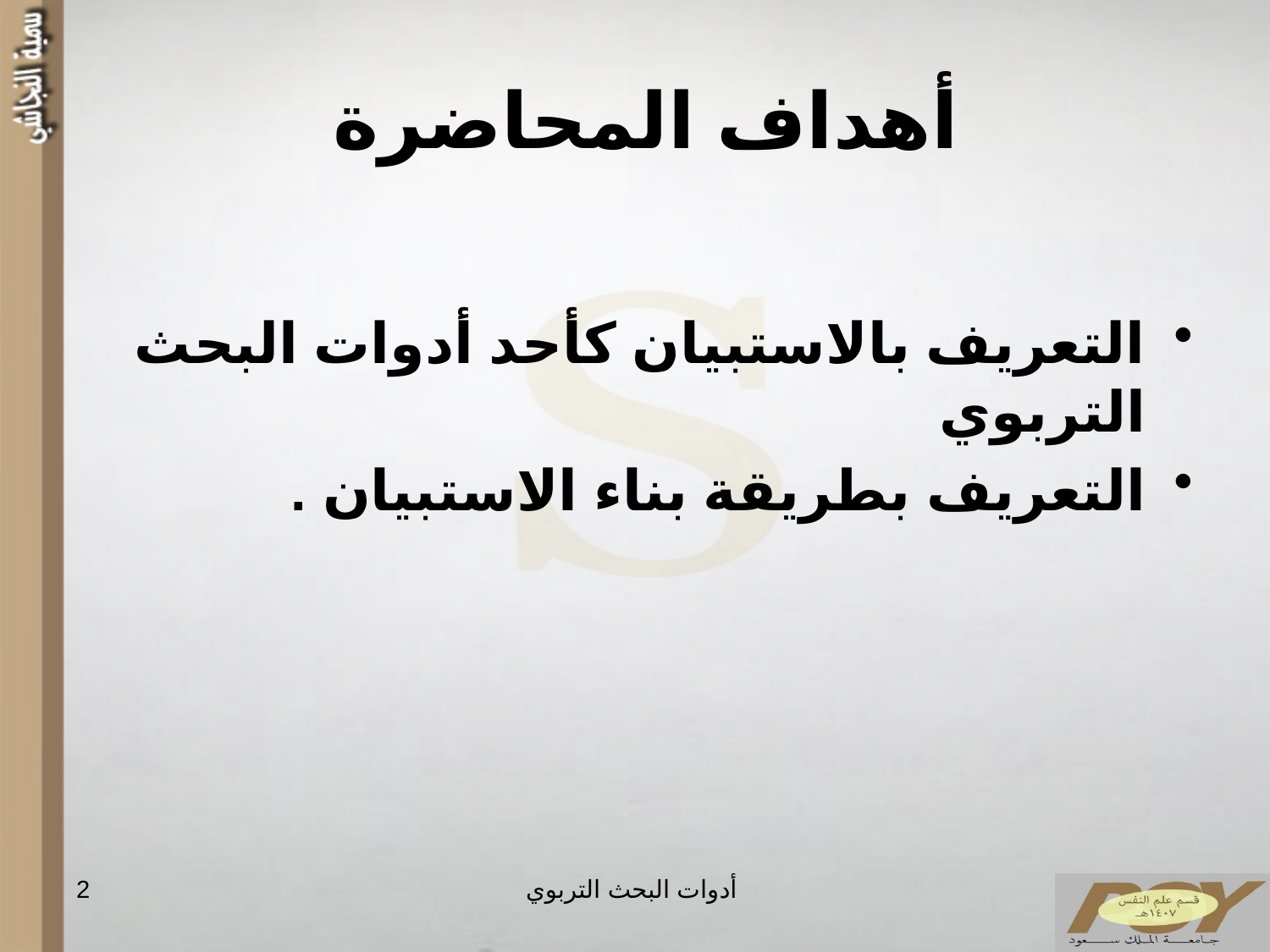

# أهداف المحاضرة

التعريف بالاستبيان كأحد أدوات البحث التربوي
التعريف بطريقة بناء الاستبيان .
2
أدوات البحث التربوي